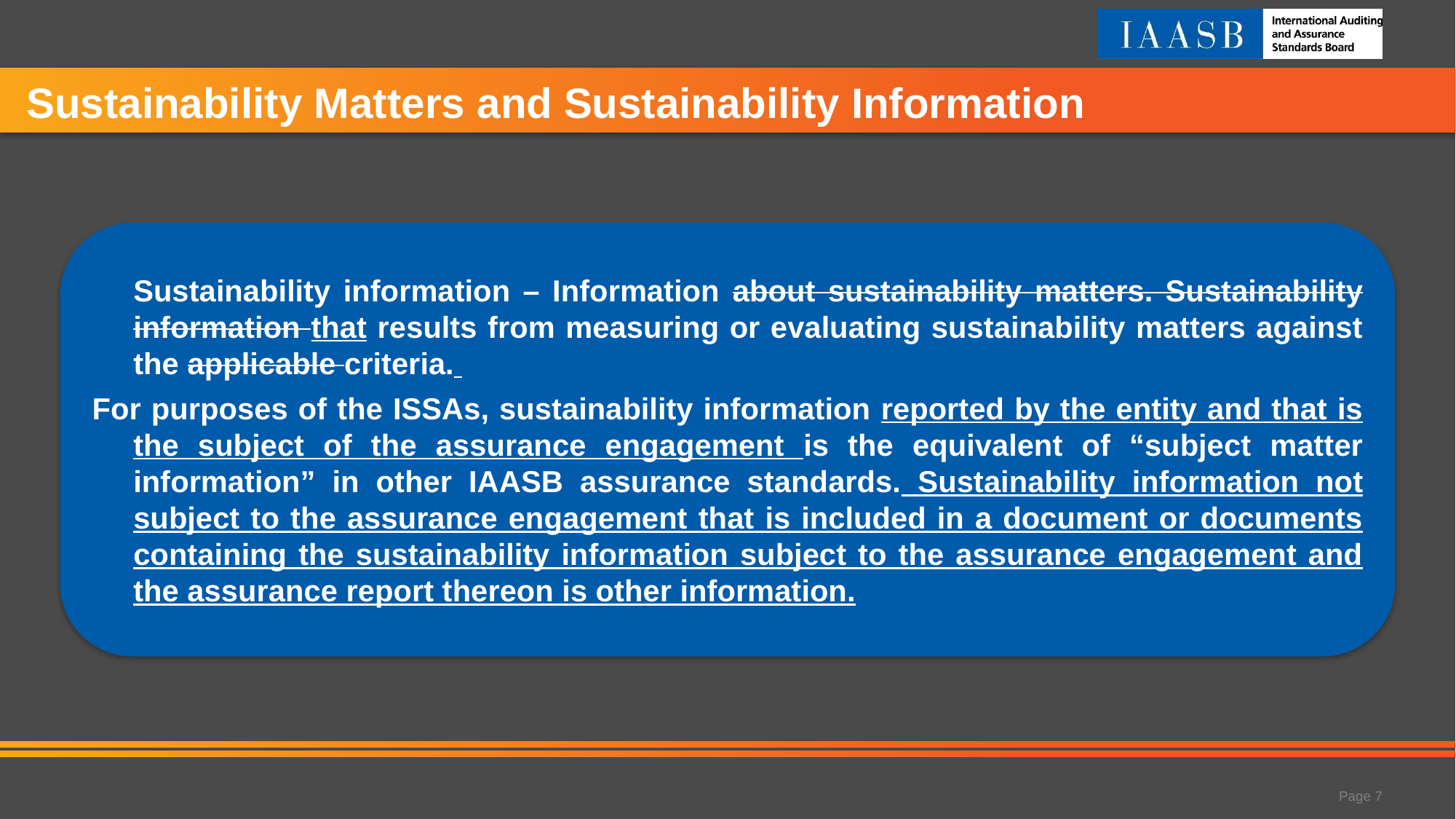

# Sustainability Matters and Sustainability Information
	Sustainability information – Information about sustainability matters. Sustainability information that results from measuring or evaluating sustainability matters against the applicable criteria.
For purposes of the ISSAs, sustainability information reported by the entity and that is the subject of the assurance engagement is the equivalent of “subject matter information” in other IAASB assurance standards. Sustainability information not subject to the assurance engagement that is included in a document or documents containing the sustainability information subject to the assurance engagement and the assurance report thereon is other information.
Page 7